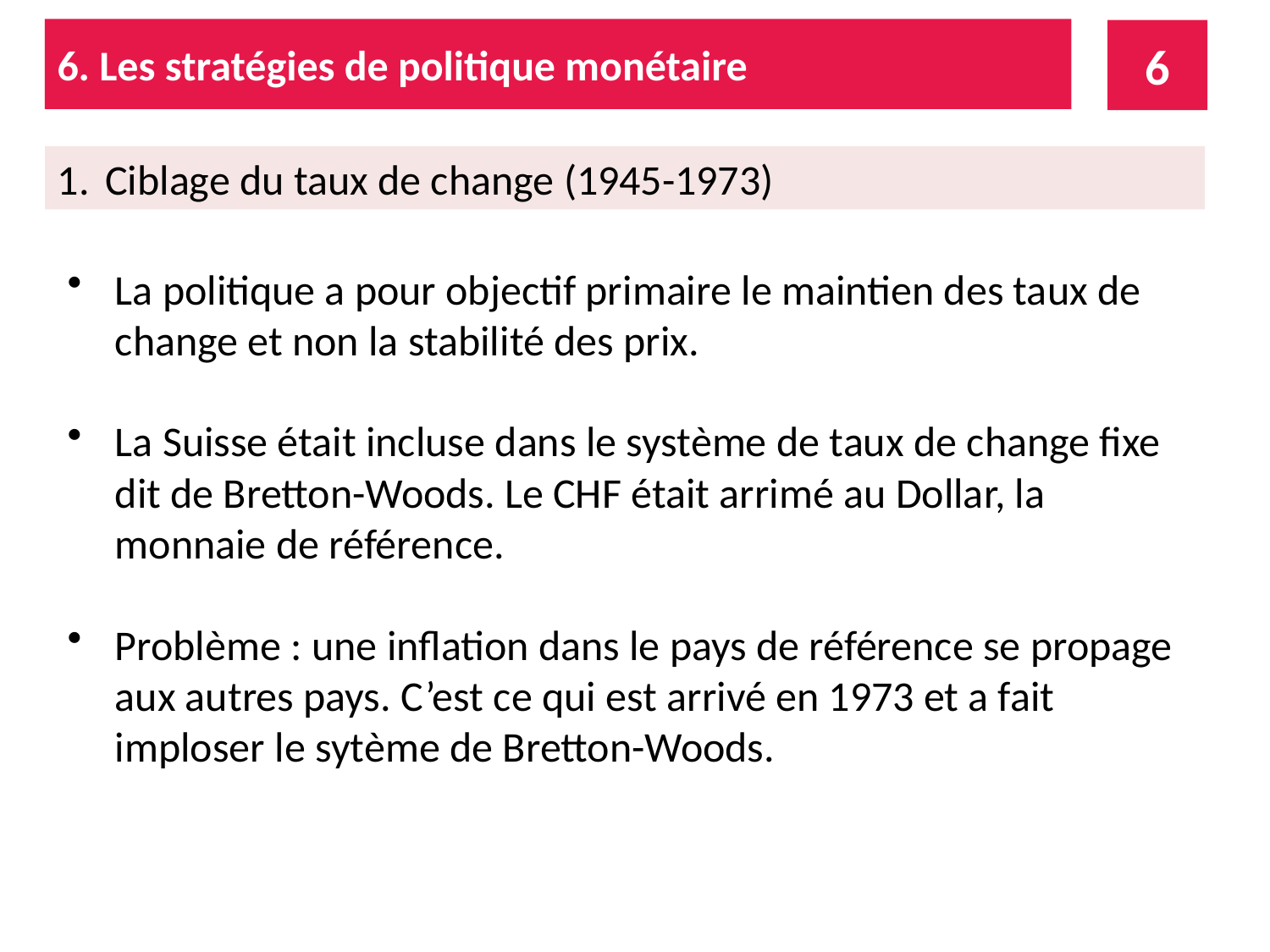

6. Les stratégies de politique monétaire
6
Ciblage du taux de change (1945-1973)

La politique a pour objectif primaire le maintien des taux de change et non la stabilité des prix.

La Suisse était incluse dans le système de taux de change fixe dit de Bretton-Woods. Le CHF était arrimé au Dollar, la monnaie de référence.
Problème : une inflation dans le pays de référence se propage aux autres pays. C’est ce qui est arrivé en 1973 et a fait imploser le sytème de Bretton-Woods.